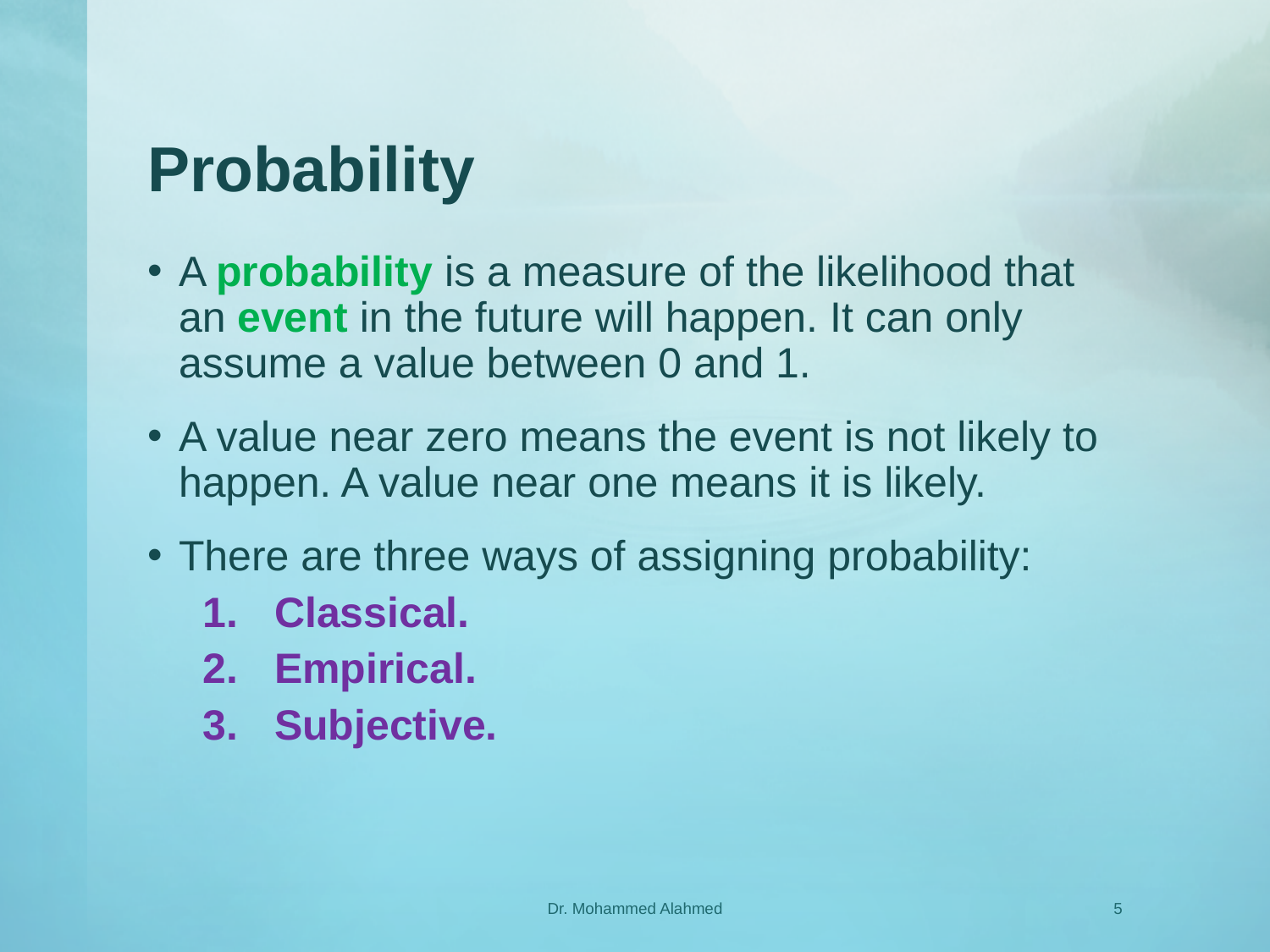

# Probability
A probability is a measure of the likelihood that an event in the future will happen. It can only assume a value between 0 and 1.
A value near zero means the event is not likely to happen. A value near one means it is likely.
There are three ways of assigning probability:
Classical.
Empirical.
Subjective.

Dr. Mohammed Alahmed
5